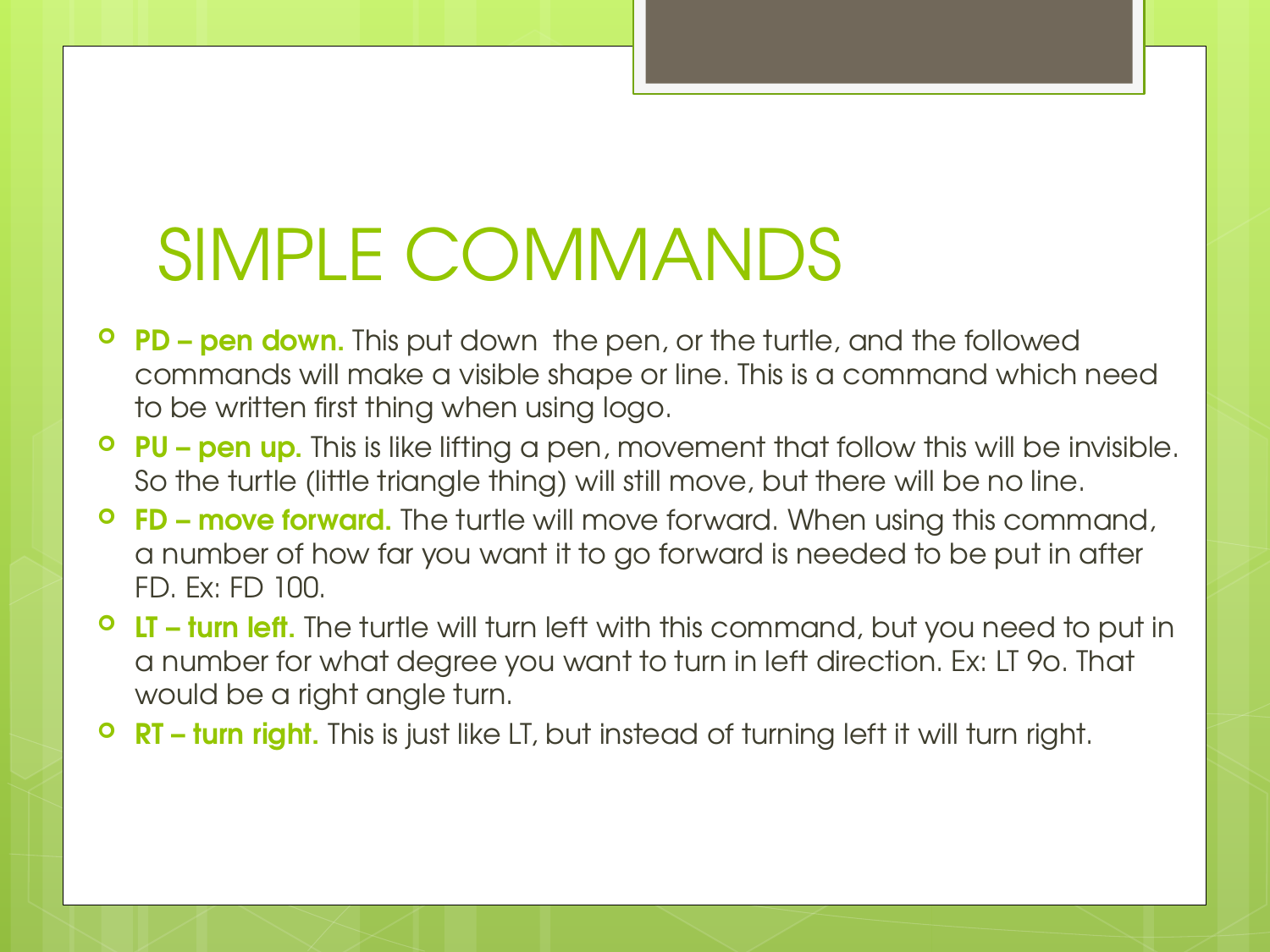

# SIMPLE COMMANDS
PD – pen down. This put down  the pen, or the turtle, and the followed commands will make a visible shape or line. This is a command which need to be written first thing when using logo.
PU – pen up. This is like lifting a pen, movement that follow this will be invisible. So the turtle (little triangle thing) will still move, but there will be no line.
FD – move forward. The turtle will move forward. When using this command, a number of how far you want it to go forward is needed to be put in after FD. Ex: FD 100.
LT – turn left. The turtle will turn left with this command, but you need to put in a number for what degree you want to turn in left direction. Ex: LT 9o. That would be a right angle turn.
RT – turn right. This is just like LT, but instead of turning left it will turn right.